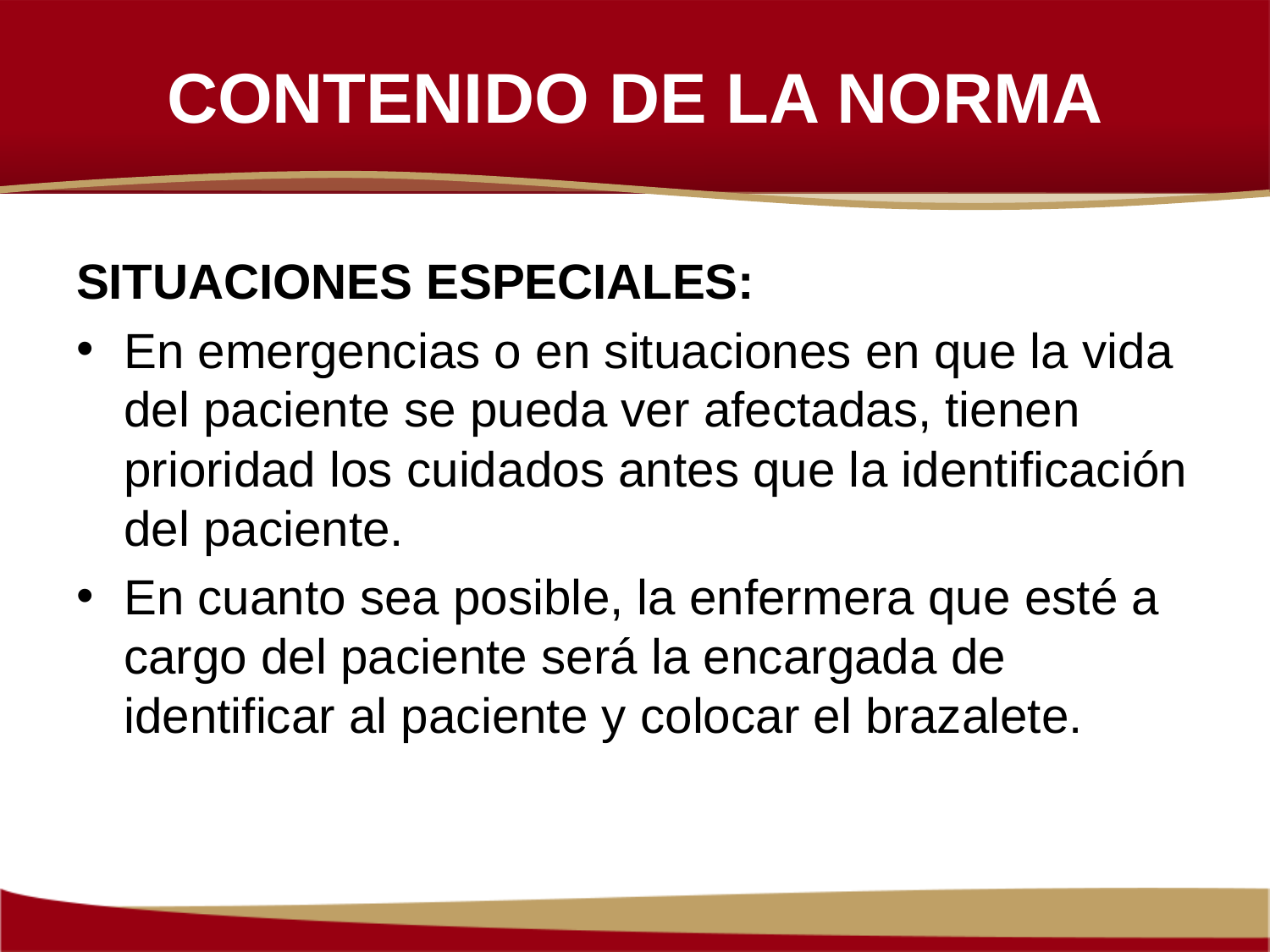

# CONTENIDO DE LA NORMA
SITUACIONES ESPECIALES:
En emergencias o en situaciones en que la vida del paciente se pueda ver afectadas, tienen prioridad los cuidados antes que la identificación del paciente.
En cuanto sea posible, la enfermera que esté a cargo del paciente será la encargada de identificar al paciente y colocar el brazalete.